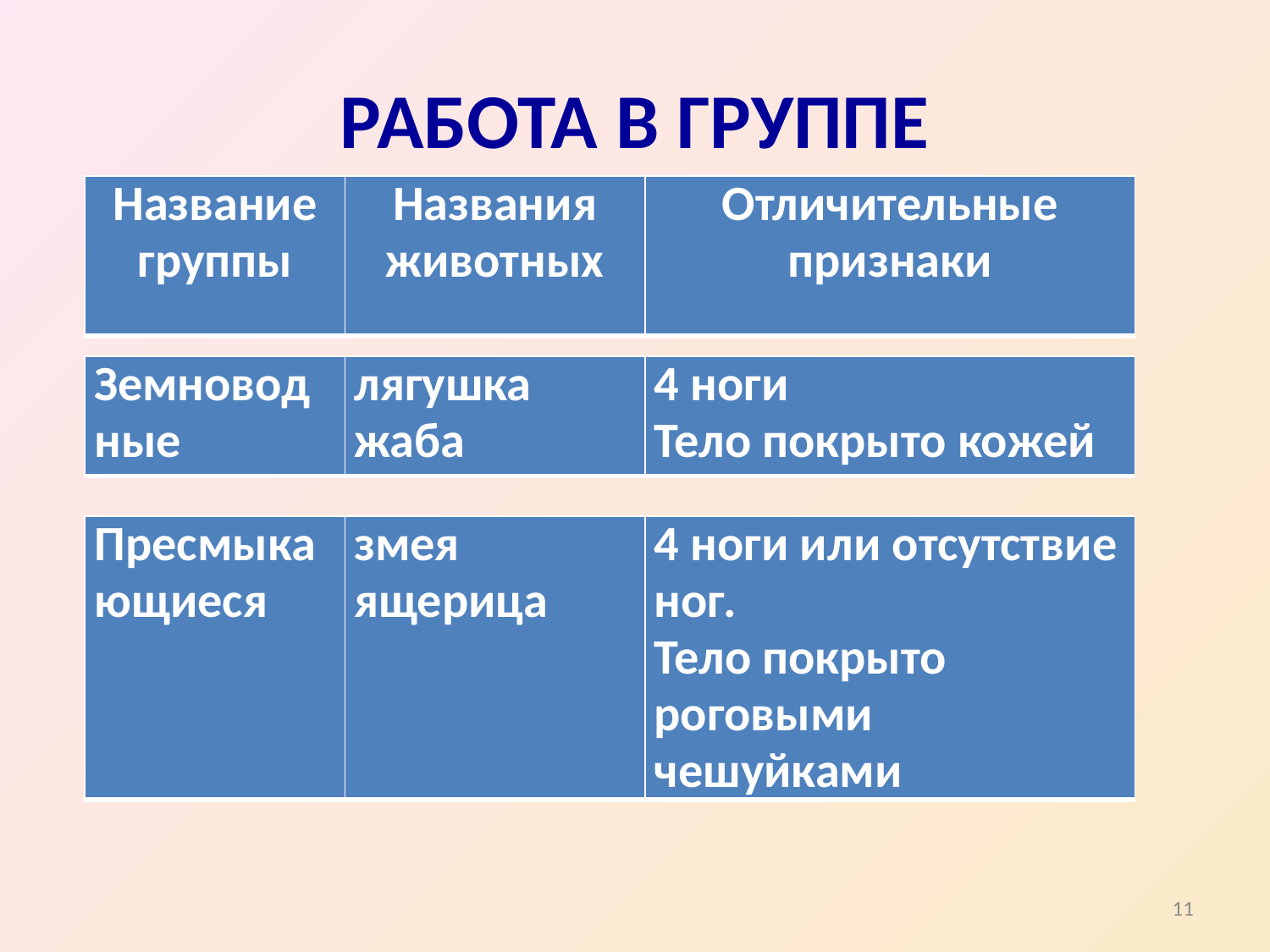

# РАБОТА В ГРУППЕ
| Название группы | Названия животных | Отличительные признаки |
| --- | --- | --- |
| Земноводные | лягушка жаба | 4 ноги Тело покрыто кожей |
| --- | --- | --- |
| Пресмыкающиеся | змея ящерица | 4 ноги или отсутствие ног. Тело покрыто роговыми чешуйками |
| --- | --- | --- |
11